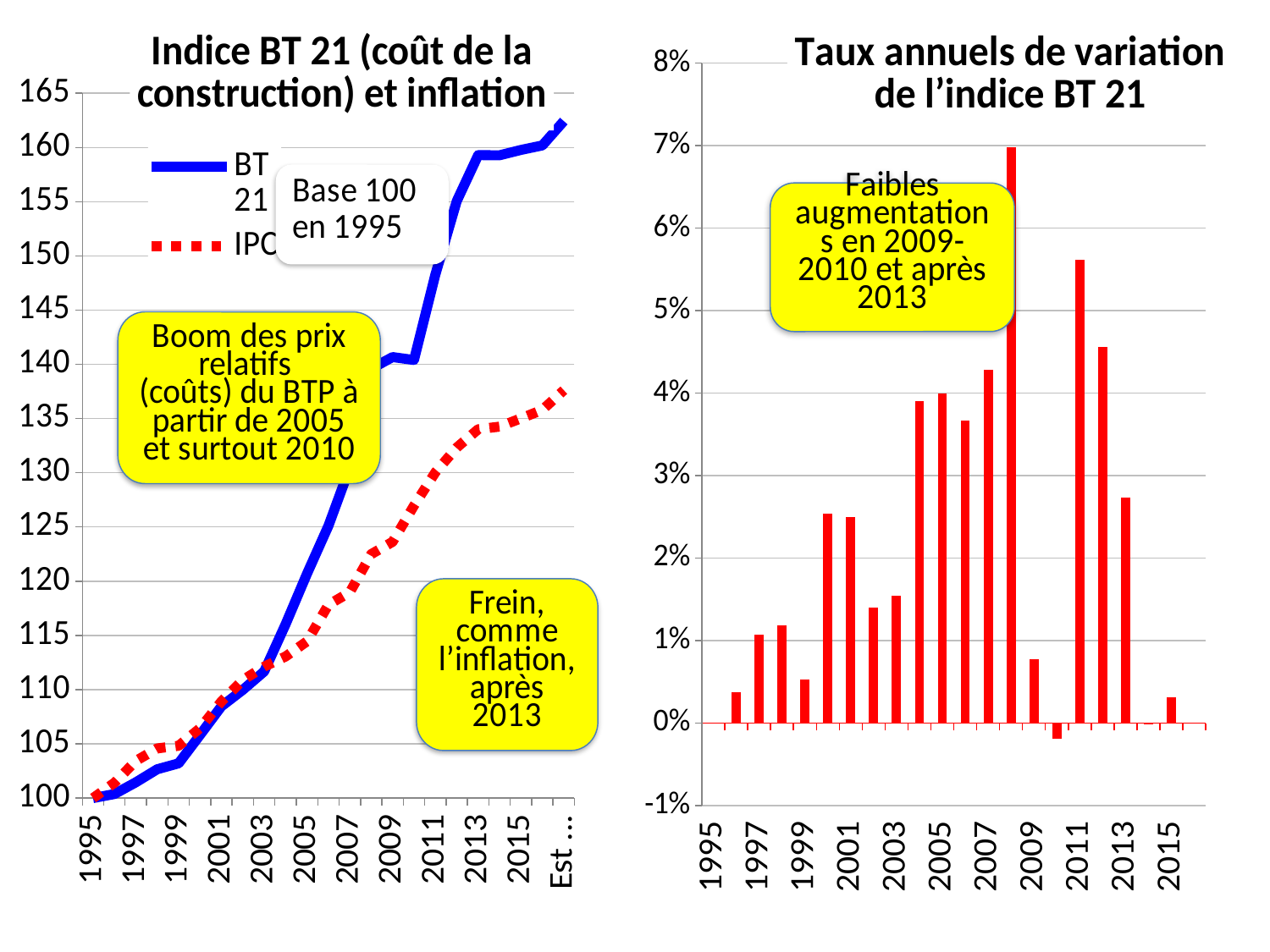

### Chart: Indice BT 21 (coût de la construction) et inflation

| Category | BT21 | IPC |
|---|---|---|
| 1995 | 100.0 | 100.0 |
| 1996 | 100.3714166143545 | 101.4072203935104 |
| 1997 | 101.4490479179745 | 103.423774674294 |
| 1998 | 102.6548441096464 | 104.5785263068188 |
| 1999 | 103.2015065913371 | 104.8214076465011 |
| 2000 | 105.8197321615401 | 106.4352902325482 |
| 2001 | 108.4601904164051 | 108.9067143907193 |
| 2002 | 109.9798598033061 | 110.8817231791889 |
| 2003 | 111.6747750575435 | 112.1174352582745 |
| 2004 | 116.0402280811885 | 113.0580678150267 |
| 2005 | 120.6829357606194 | 114.4503744420653 |
| 2006 | 125.1098556183302 | 117.8272772788768 |
| 2007 | 130.4757794517682 | 118.9767025662331 |
| 2008 | 139.5911801632141 | 122.4888945703237 |
| 2009 | 140.6727348817744 | 123.6276671673431 |
| 2010 | 140.3994036409291 | 126.9640897808742 |
| 2011 | 148.2880832810211 | 130.043782557285 |
| 2012 | 155.0520506382089 | 132.323458289391 |
| 2013 | 159.2919543837623 | 134.0140402458641 |
| 2014 | 159.2801841389412 | 134.2537257784454 |
| 2015 | 159.7719188114668 | 135.0196542136715 |
| 2016 | 160.1864929901653 | 135.8004964153697 |
| Est 2017 | 162.431122271047 | 137.6142944900735 |

### Chart: Taux annuels de variation de l’indice BT 21

| Category | Taux annuel de variation  |
|---|---|
| 1995 | None |
| 1996 | 0.00371416614354447 |
| 1997 | 0.0107364361286286 |
| 1998 | 0.0118857319651424 |
| 1999 | 0.00532524778963994 |
| 2000 | 0.0253700324412001 |
| 2001 | 0.0249524186172974 |
| 2002 | 0.0140113103348487 |
| 2003 | 0.0154111421606518 |
| 2004 | 0.0390907706901193 |
| 2005 | 0.040009467028818 |
| 2006 | 0.0366822353948353 |
| 2007 | 0.0428896972737915 |
| 2008 | 0.0698627802780478 |
| 2009 | 0.00774801615184994 |
| 2010 | -0.0019430292662973 |
| 2011 | 0.0561874155838107 |
| 2012 | 0.0456136946916314 |
| 2013 | 0.0273450349614959 |
| 2014 | -7.38910189570507e-05 |
| 2015 | 0.00308723068838668 |
| 2016 e | 0.0 |